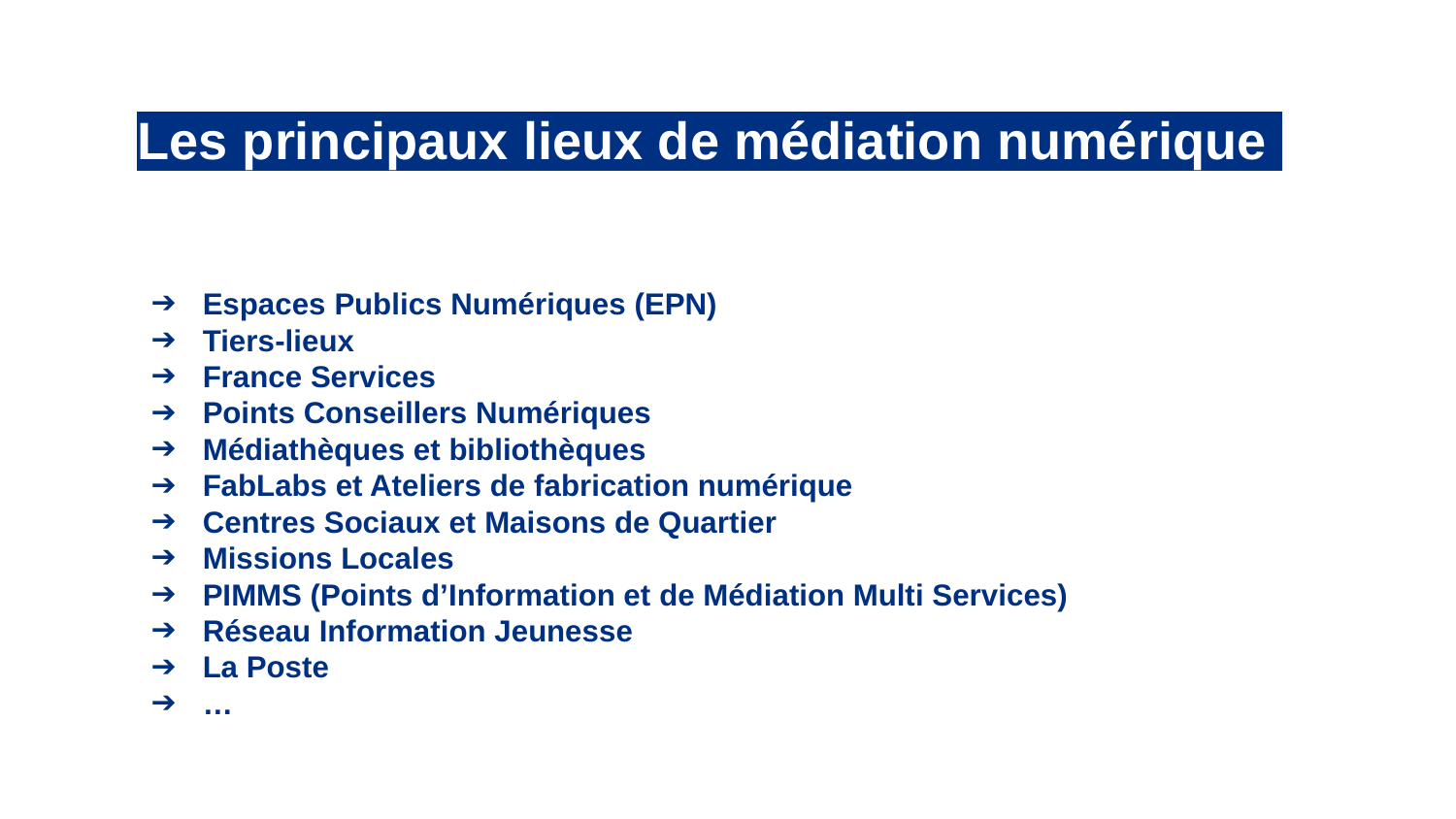

Les principaux lieux de médiation numérique
Espaces Publics Numériques (EPN)
Tiers-lieux
France Services
Points Conseillers Numériques
Médiathèques et bibliothèques
FabLabs et Ateliers de fabrication numérique
Centres Sociaux et Maisons de Quartier
Missions Locales
PIMMS (Points d’Information et de Médiation Multi Services)
Réseau Information Jeunesse
La Poste
…